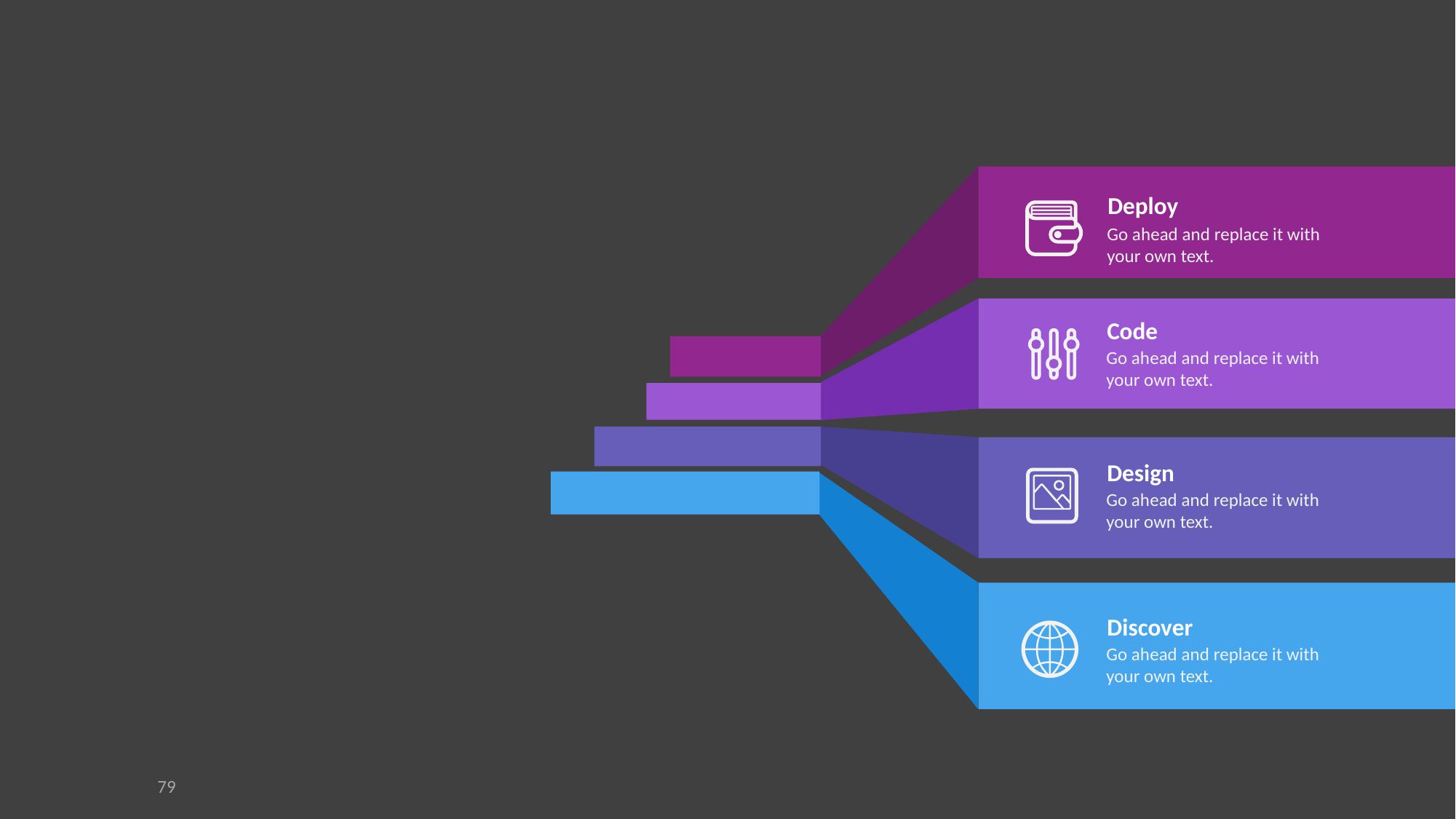

Deploy
Go ahead and replace it with your own text.

Code
Go ahead and replace it with your own text.

Design
Go ahead and replace it with your own text.

Discover
Go ahead and replace it with your own text.

79